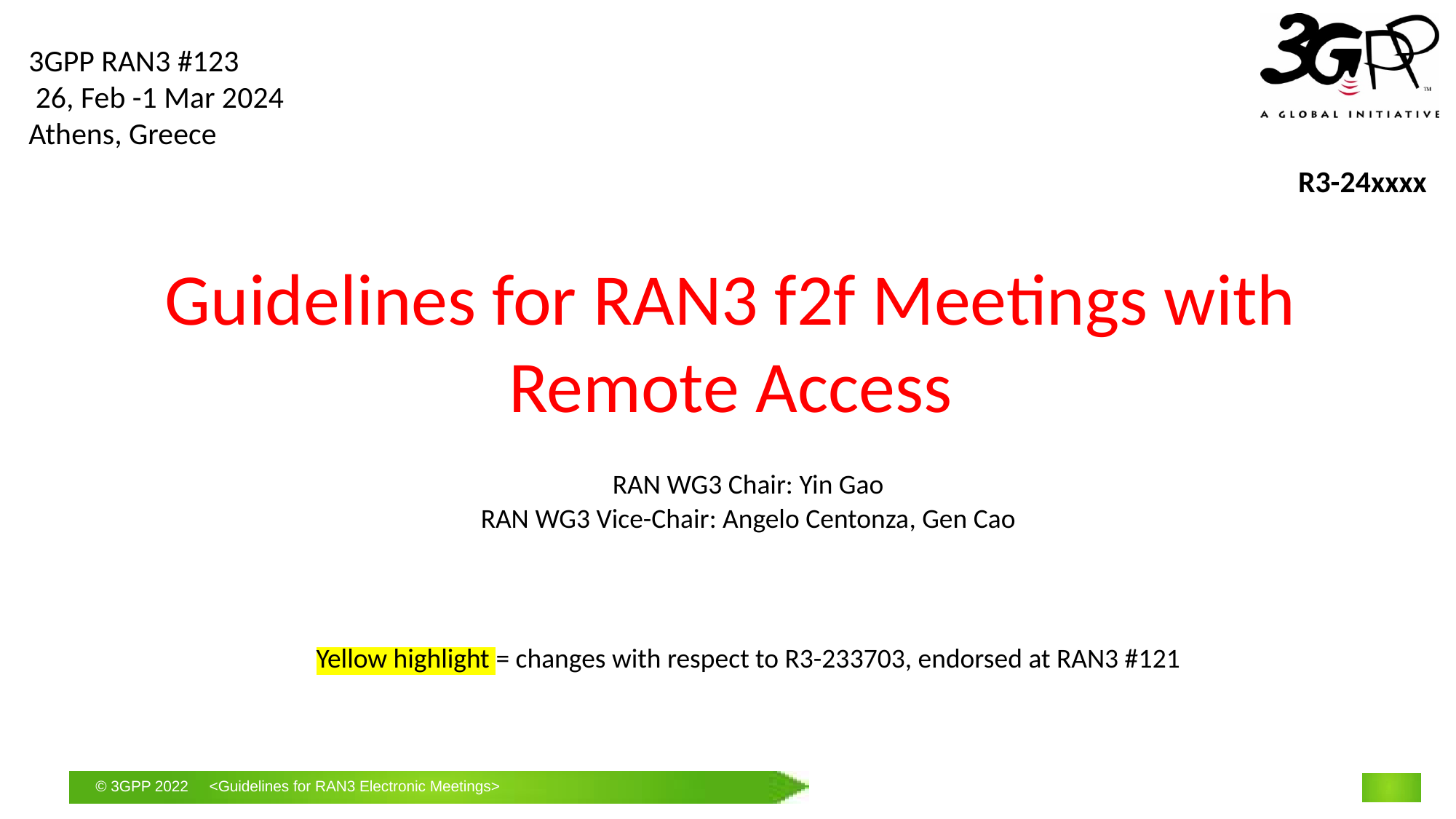

3GPP RAN3 #123
 26, Feb -1 Mar 2024
Athens, Greece
R3-24xxxx
# Guidelines for RAN3 f2f Meetings with Remote Access
RAN WG3 Chair: Yin Gao
RAN WG3 Vice-Chair: Angelo Centonza, Gen Cao

Yellow highlight = changes with respect to R3-233703, endorsed at RAN3 #121
1